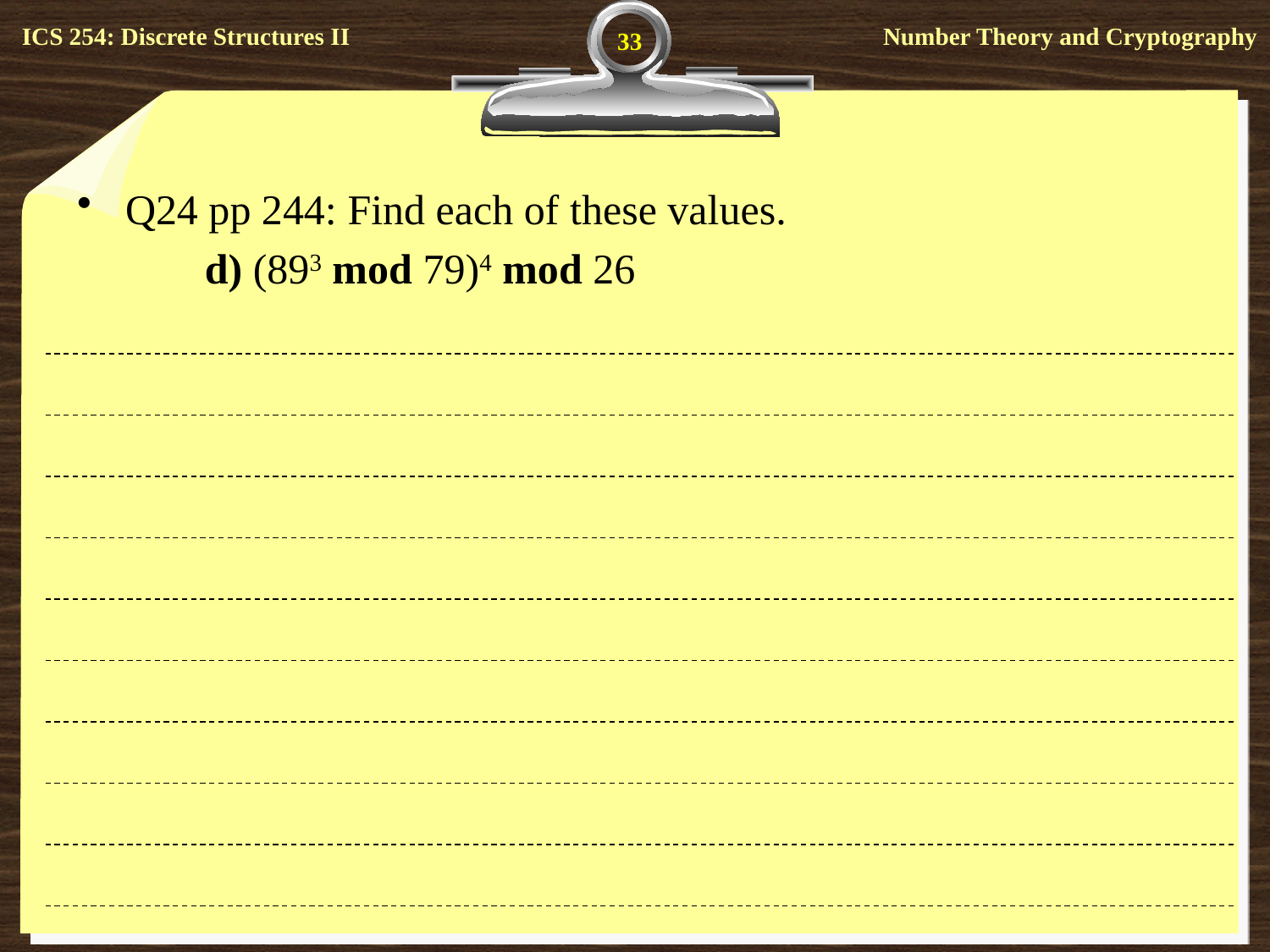

33
Q24 pp 244: Find each of these values.
	d) (893 mod 79)4 mod 26